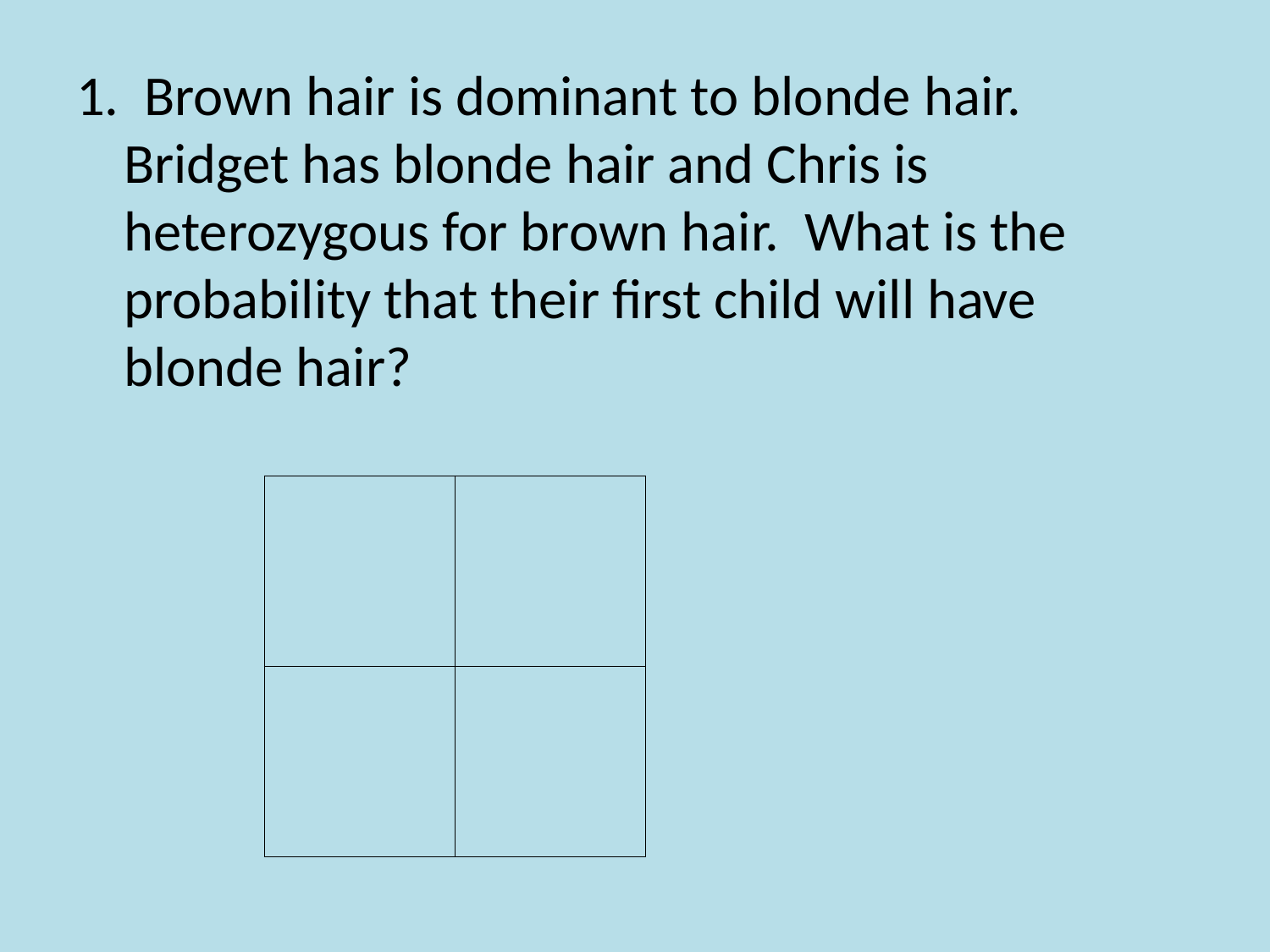

1.  Brown hair is dominant to blonde hair.  Bridget has blonde hair and Chris is heterozygous for brown hair.  What is the probability that their first child will have blonde hair?

|  |  |
| --- | --- |
|  |  |